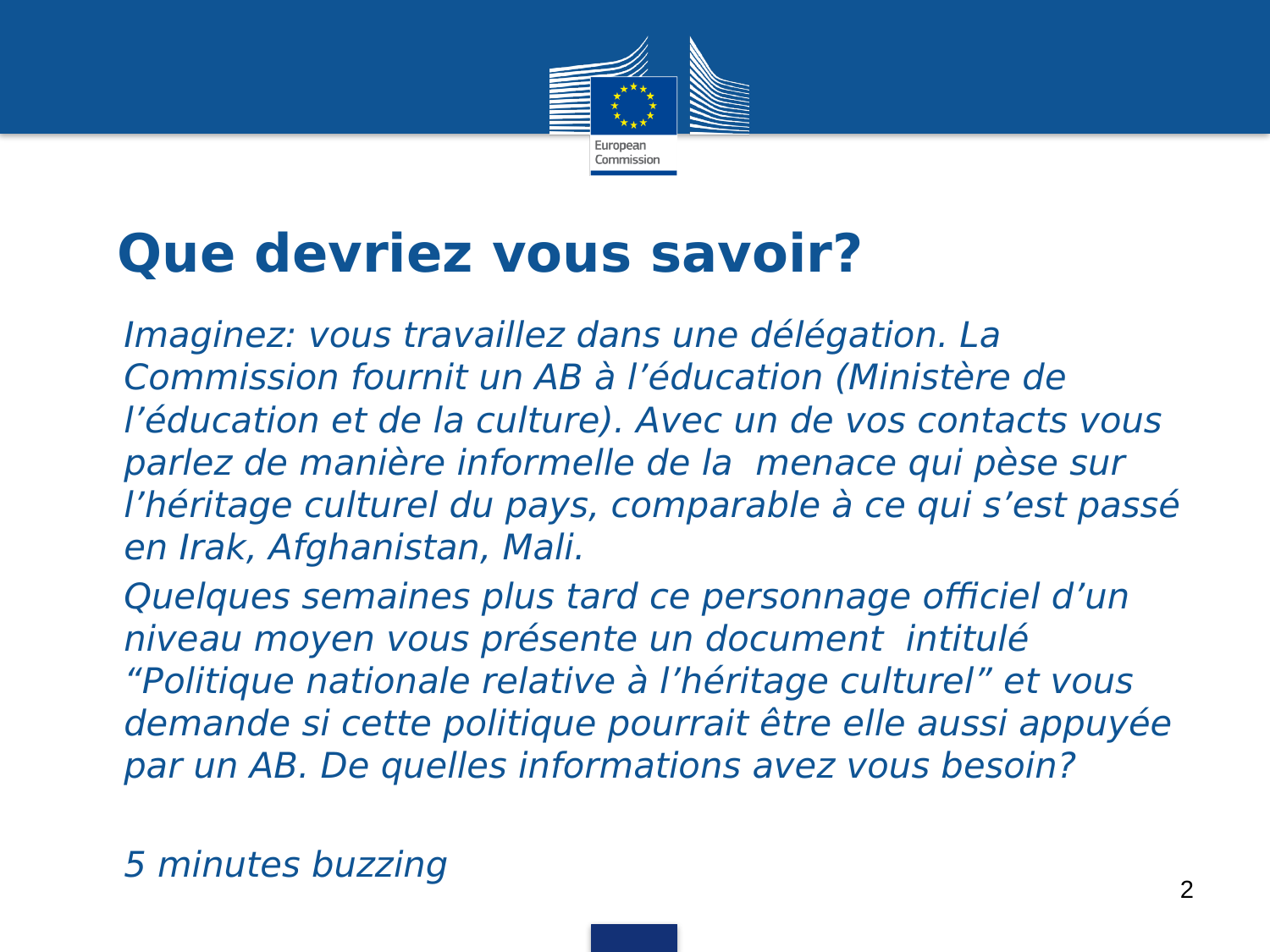

# Que devriez vous savoir?
Imaginez: vous travaillez dans une délégation. La Commission fournit un AB à l’éducation (Ministère de l’éducation et de la culture). Avec un de vos contacts vous parlez de manière informelle de la  menace qui pèse sur l’héritage culturel du pays, comparable à ce qui s’est passé en Irak, Afghanistan, Mali.
Quelques semaines plus tard ce personnage officiel d’un niveau moyen vous présente un document  intitulé “Politique nationale relative à l’héritage culturel” et vous demande si cette politique pourrait être elle aussi appuyée par un AB. De quelles informations avez vous besoin?

5 minutes buzzing
2